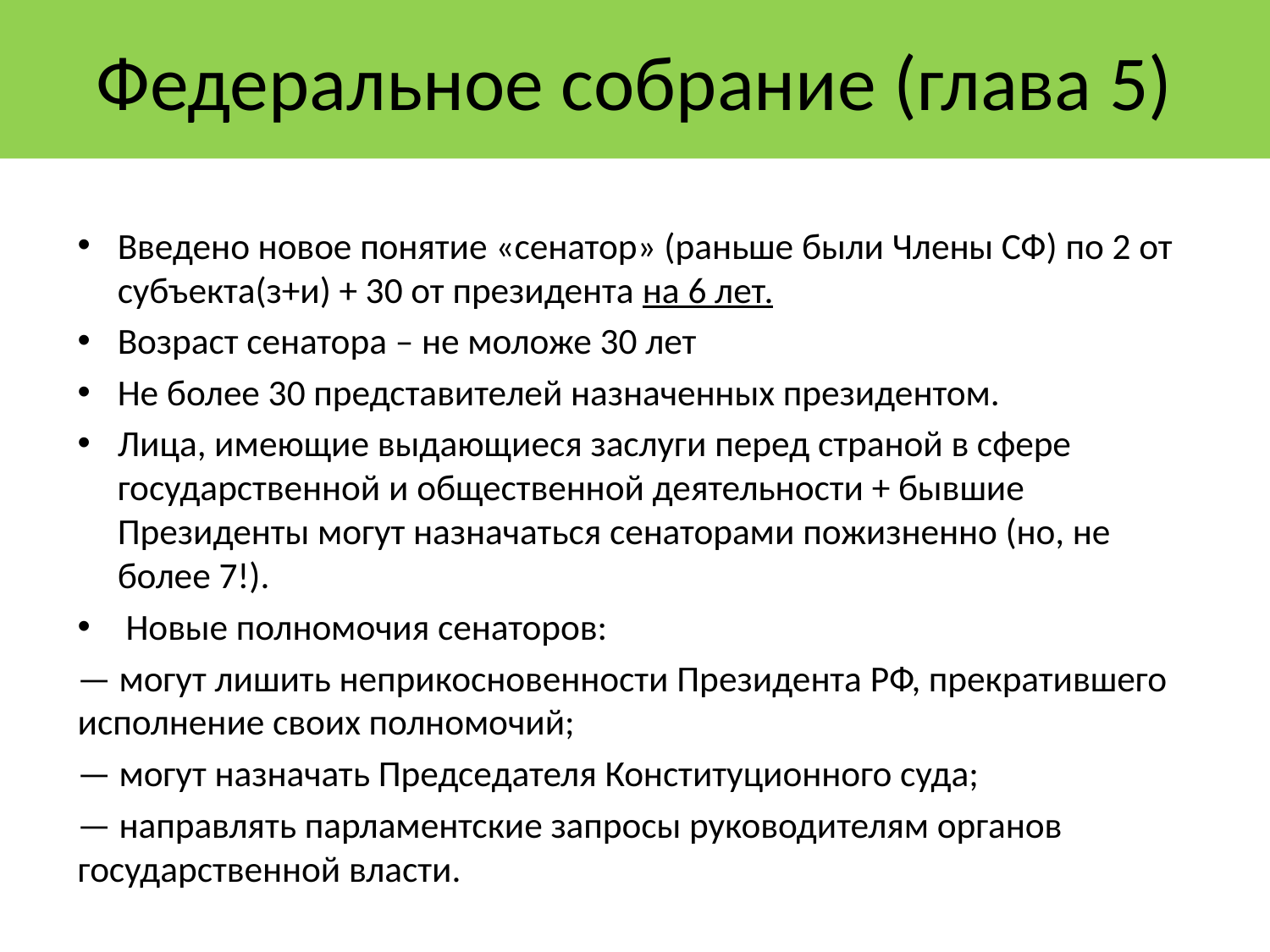

# Федеральное собрание (глава 5)
Введено новое понятие «сенатор» (раньше были Члены СФ) по 2 от субъекта(з+и) + 30 от президента на 6 лет.
Возраст сенатора – не моложе 30 лет
Не более 30 представителей назначенных президентом.
Лица, имеющие выдающиеся заслуги перед страной в сфере государственной и общественной деятельности + бывшие Президенты могут назначаться сенаторами пожизненно (но, не более 7!).
 Новые полномочия сенаторов:
— могут лишить неприкосновенности Президента РФ, прекратившего исполнение своих полномочий;
— могут назначать Председателя Конституционного суда;
— направлять парламентские запросы руководителям органов государственной власти.